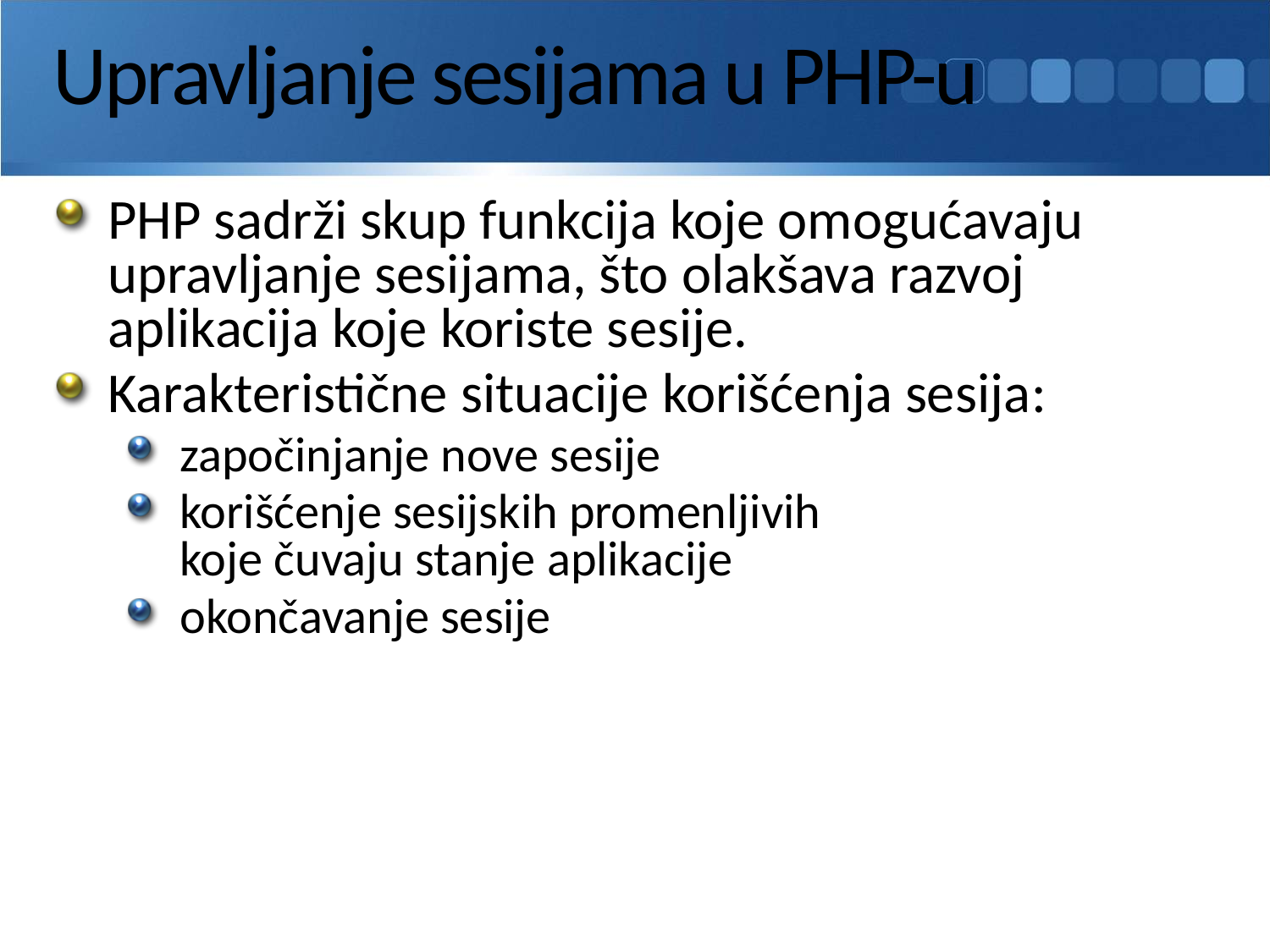

# Upravljanje sesijama u PHP-u
PHP sadrži skup funkcija koje omogućavaju upravljanje sesijama, što olakšava razvoj aplikacija koje koriste sesije.
Karakteristične situacije korišćenja sesija:
započinjanje nove sesije
korišćenje sesijskih promenljivih
koje čuvaju stanje aplikacije
okončavanje sesije